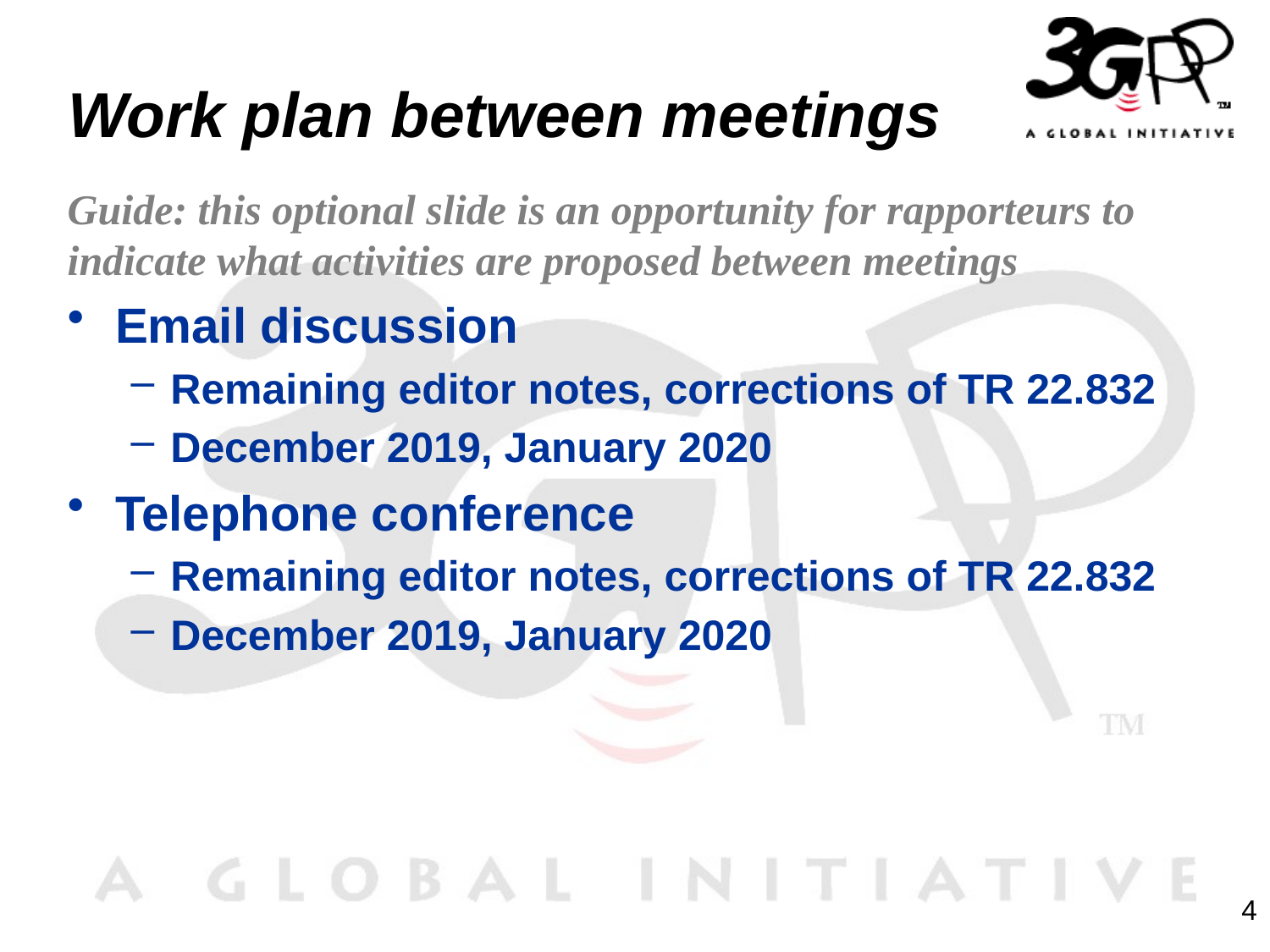

# Work plan between meetings
Guide: this optional slide is an opportunity for rapporteurs to indicate what activities are proposed between meetings
Email discussion
Remaining editor notes, corrections of TR 22.832
December 2019, January 2020
Telephone conference
Remaining editor notes, corrections of TR 22.832
December 2019, January 2020
4